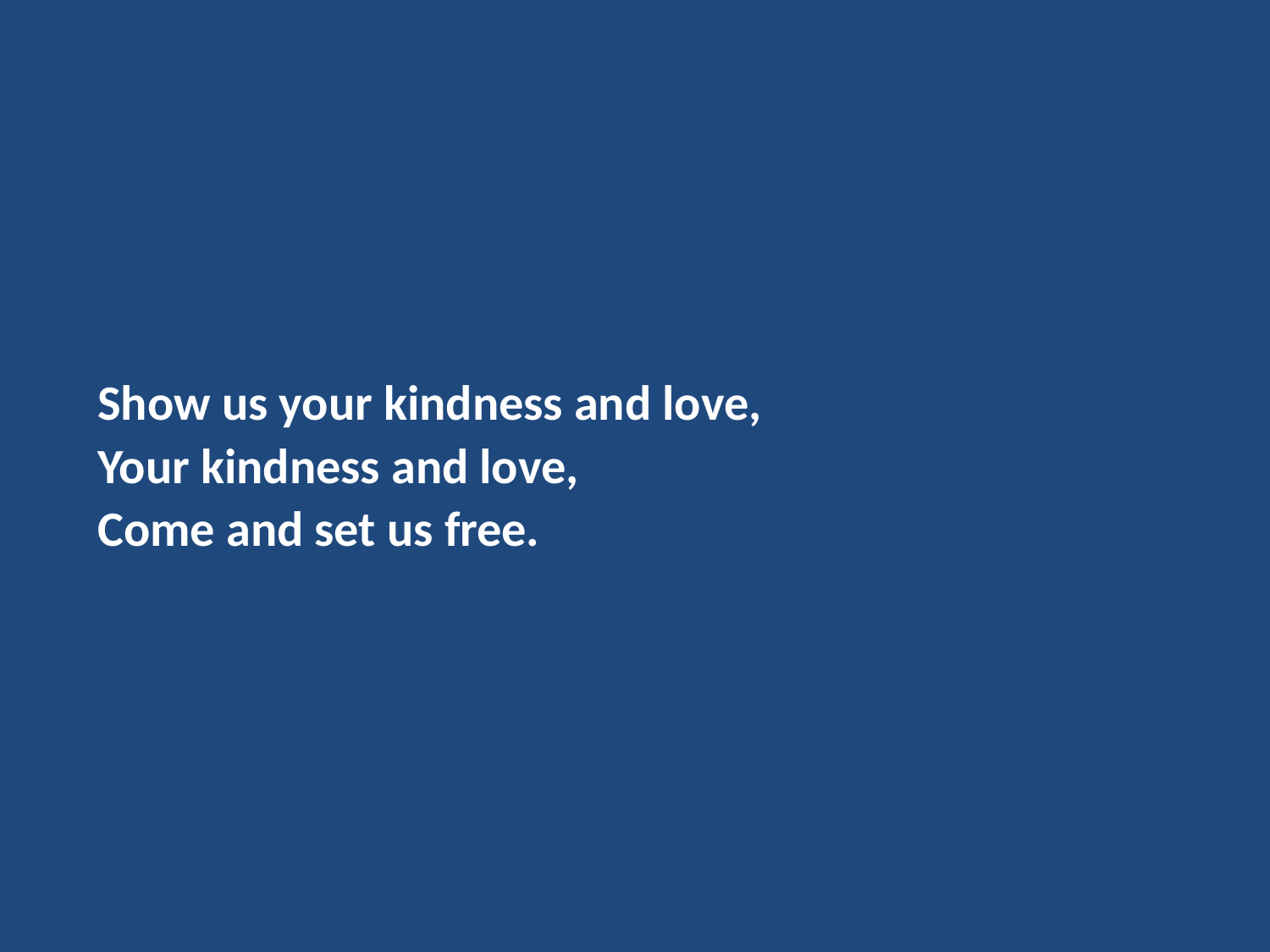

Show us your kindness and love,
Your kindness and love,
Come and set us free.